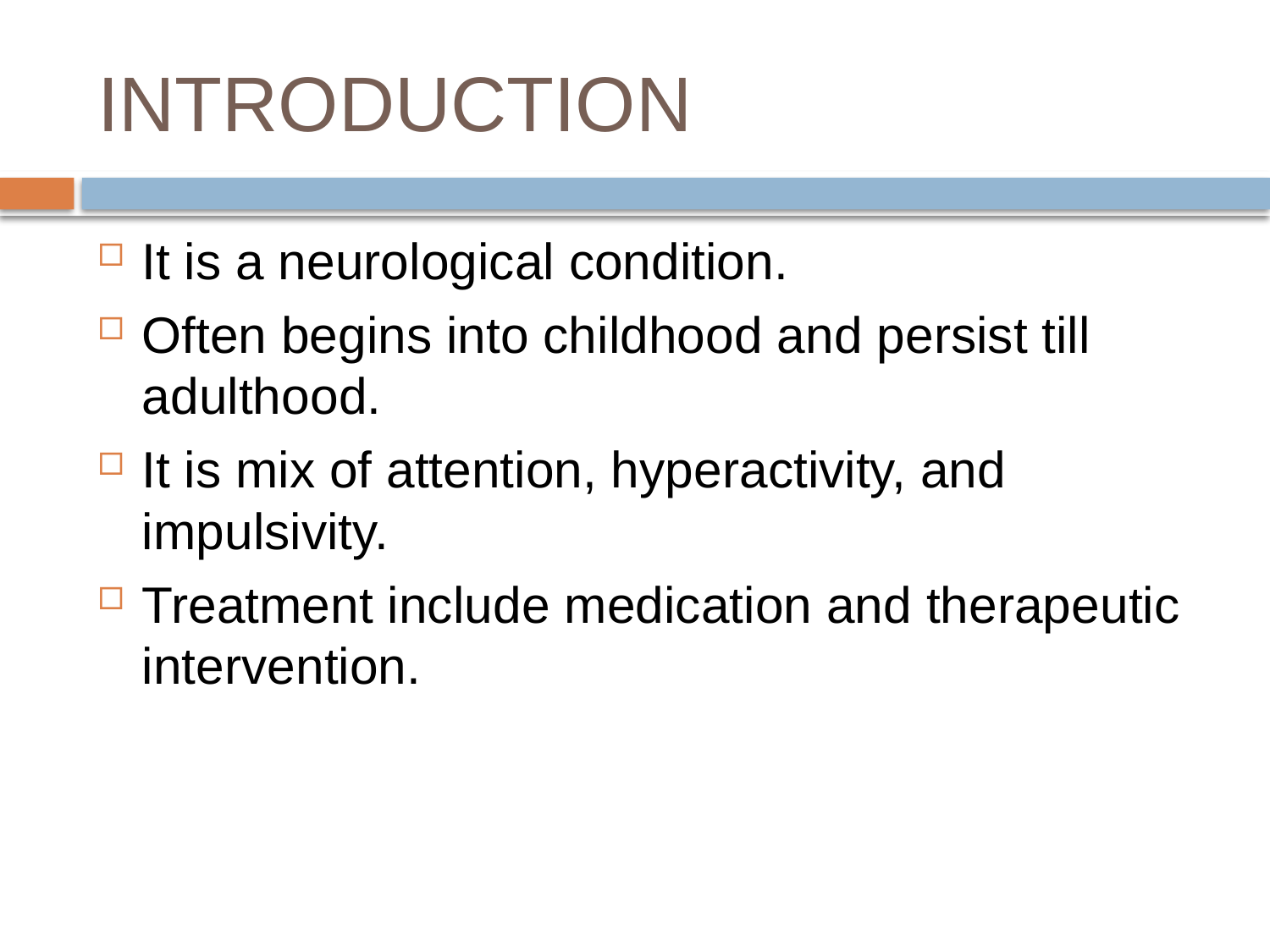

# INTRODUCTION
It is a neurological condition.
Often begins into childhood and persist till adulthood.
It is mix of attention, hyperactivity, and impulsivity.
Treatment include medication and therapeutic intervention.